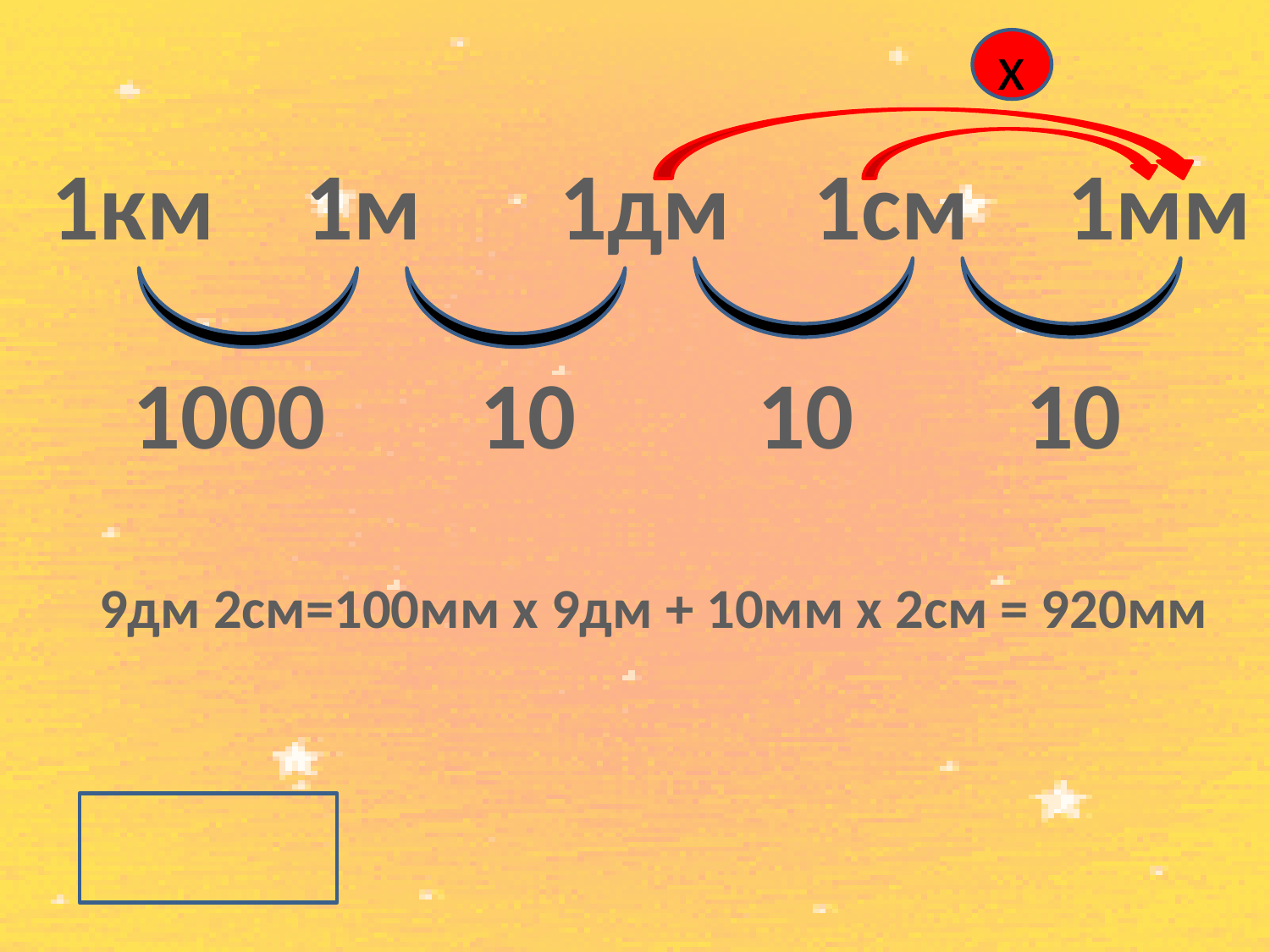

х

1км	1м		1дм	1см	1мм

1000
10
10
10
9дм 2см=100мм х 9дм + 10мм х 2см = 920мм